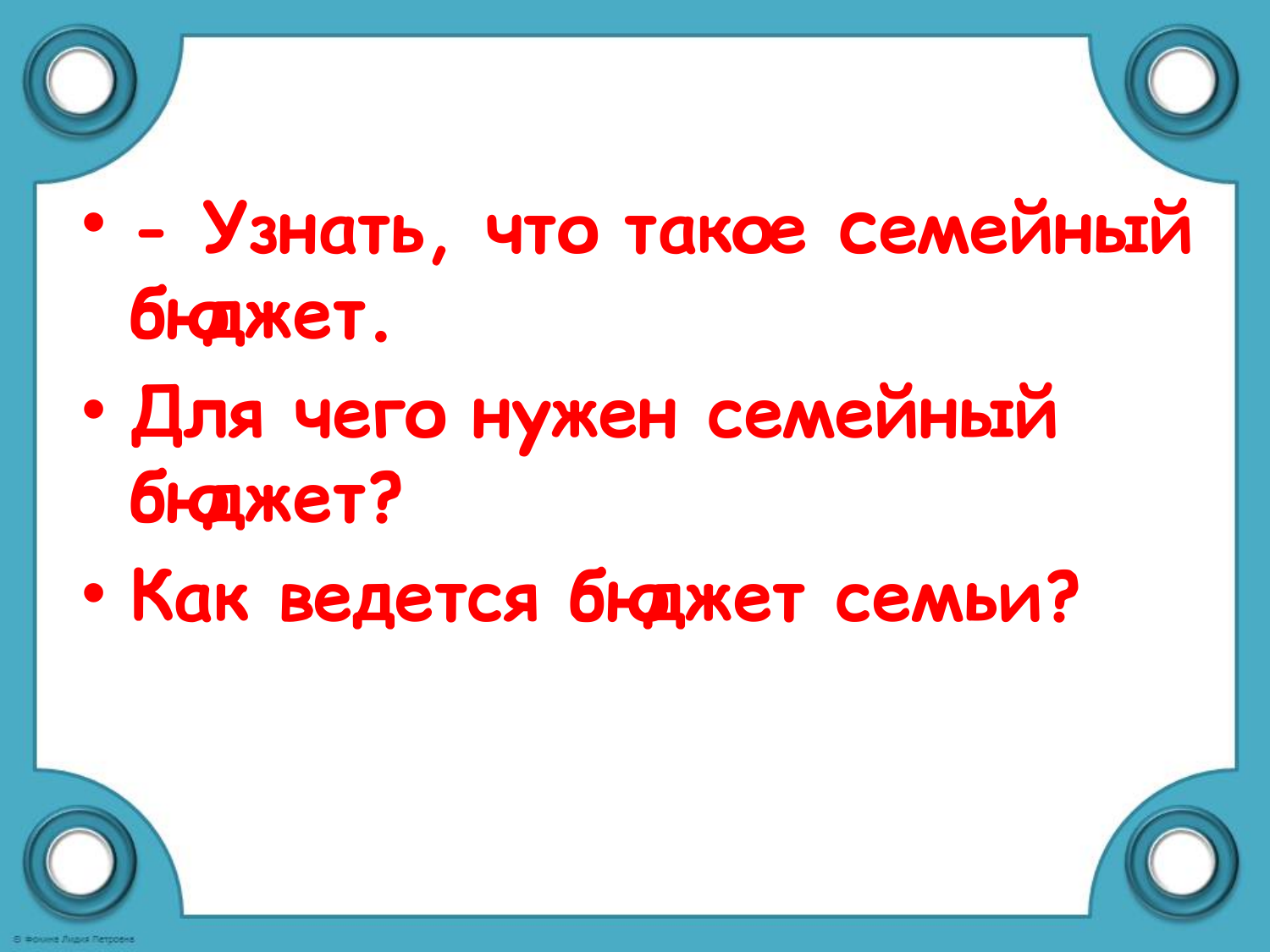

- Узнать, что такое семейный бюджет.
Для чего нужен семейный бюджет?
Как ведется бюджет семьи?